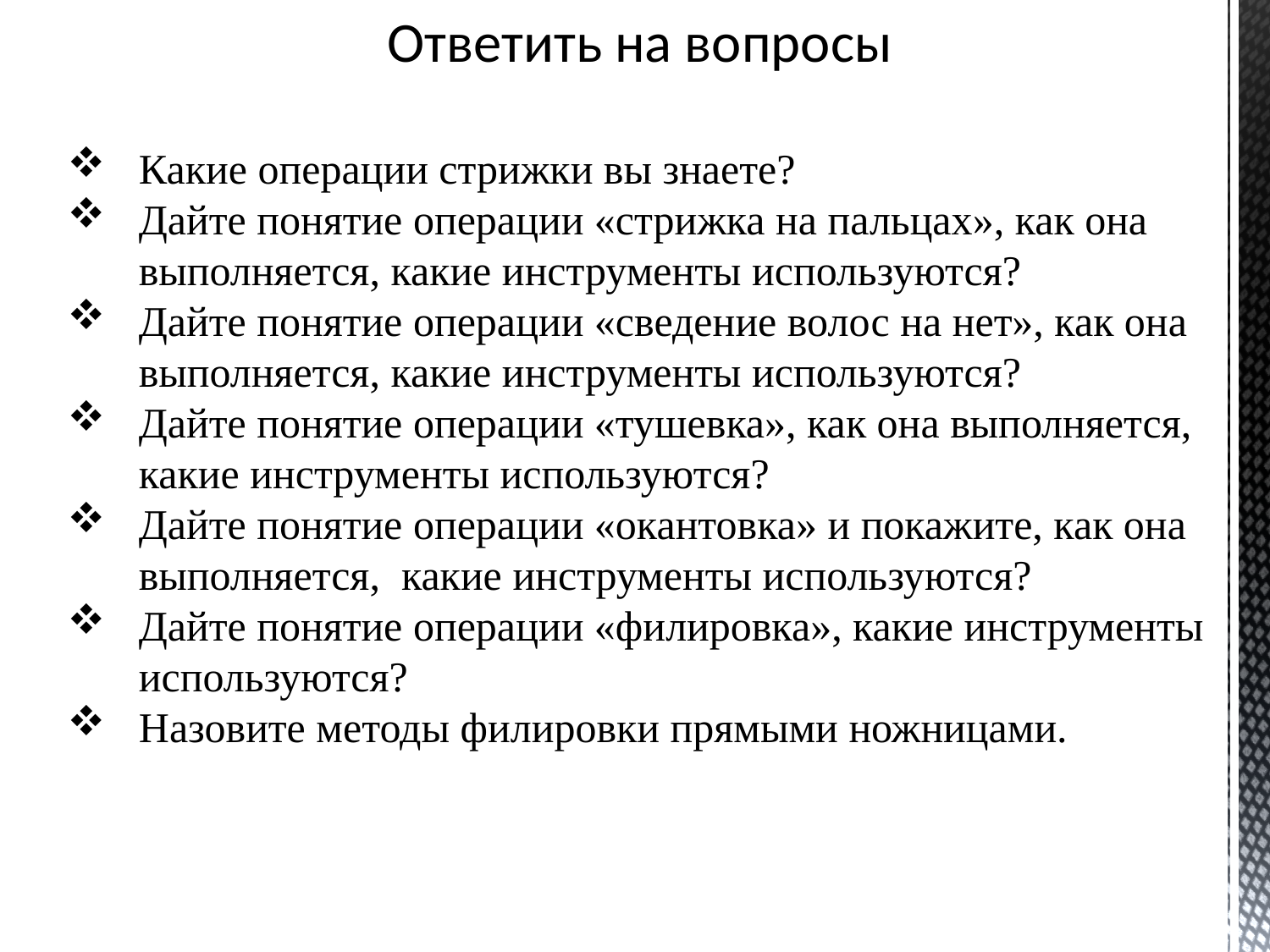

Ответить на вопросы

Какие операции стрижки вы знаете?
Дайте понятие операции «стрижка на пальцах», как она выполняется, какие инструменты используются?
Дайте понятие операции «сведение волос на нет», как она выполняется, какие инструменты используются?
Дайте понятие операции «тушевка», как она выполняется, какие инструменты используются?
Дайте понятие операции «окантовка» и покажите, как она выполняется,  какие инструменты используются?
Дайте понятие операции «филировка», какие инструменты используются?
Назовите методы филировки прямыми ножницами.